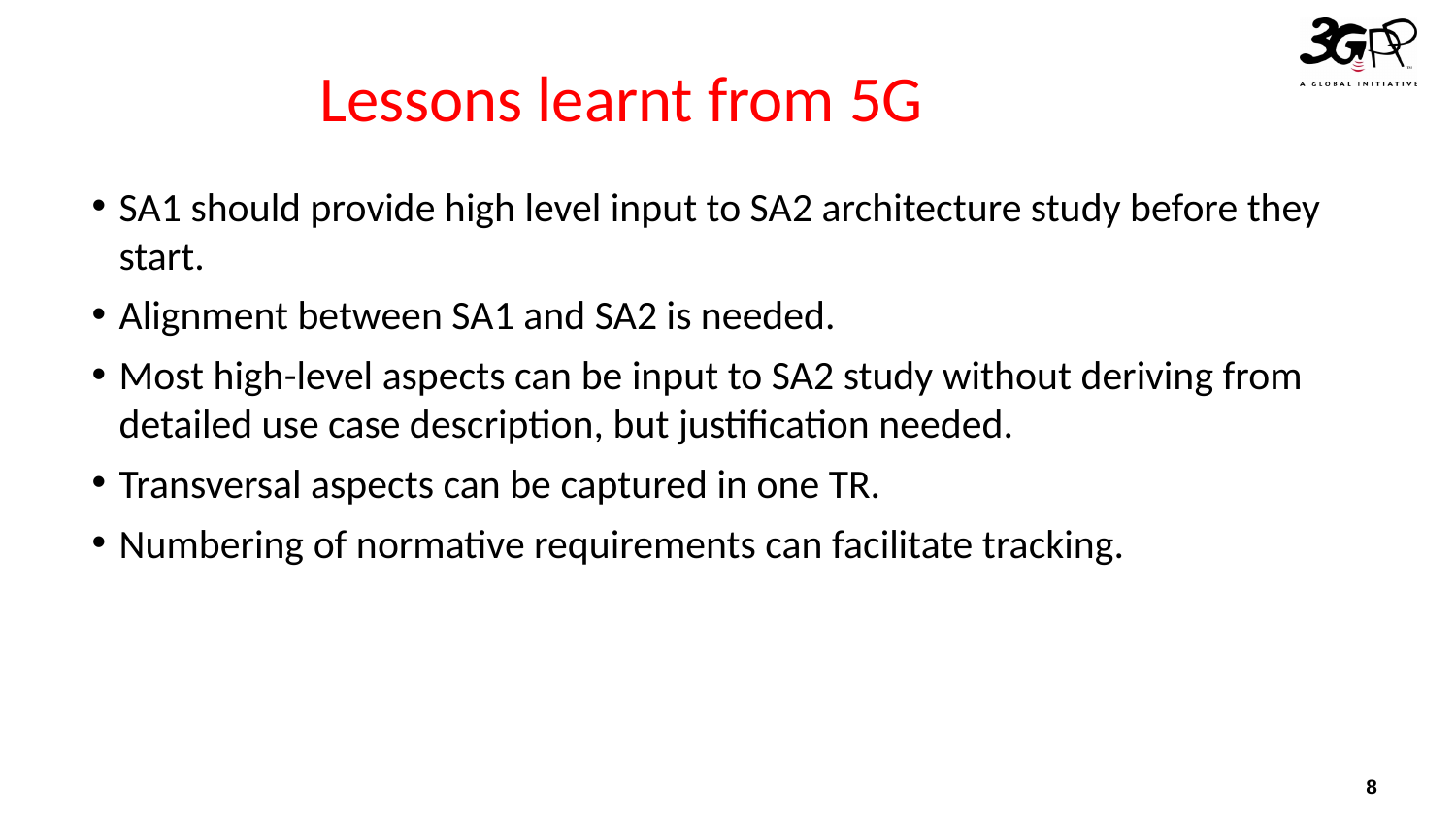

# Lessons learnt from 5G
SA1 should provide high level input to SA2 architecture study before they start.
Alignment between SA1 and SA2 is needed.
Most high-level aspects can be input to SA2 study without deriving from detailed use case description, but justification needed.
Transversal aspects can be captured in one TR.
Numbering of normative requirements can facilitate tracking.